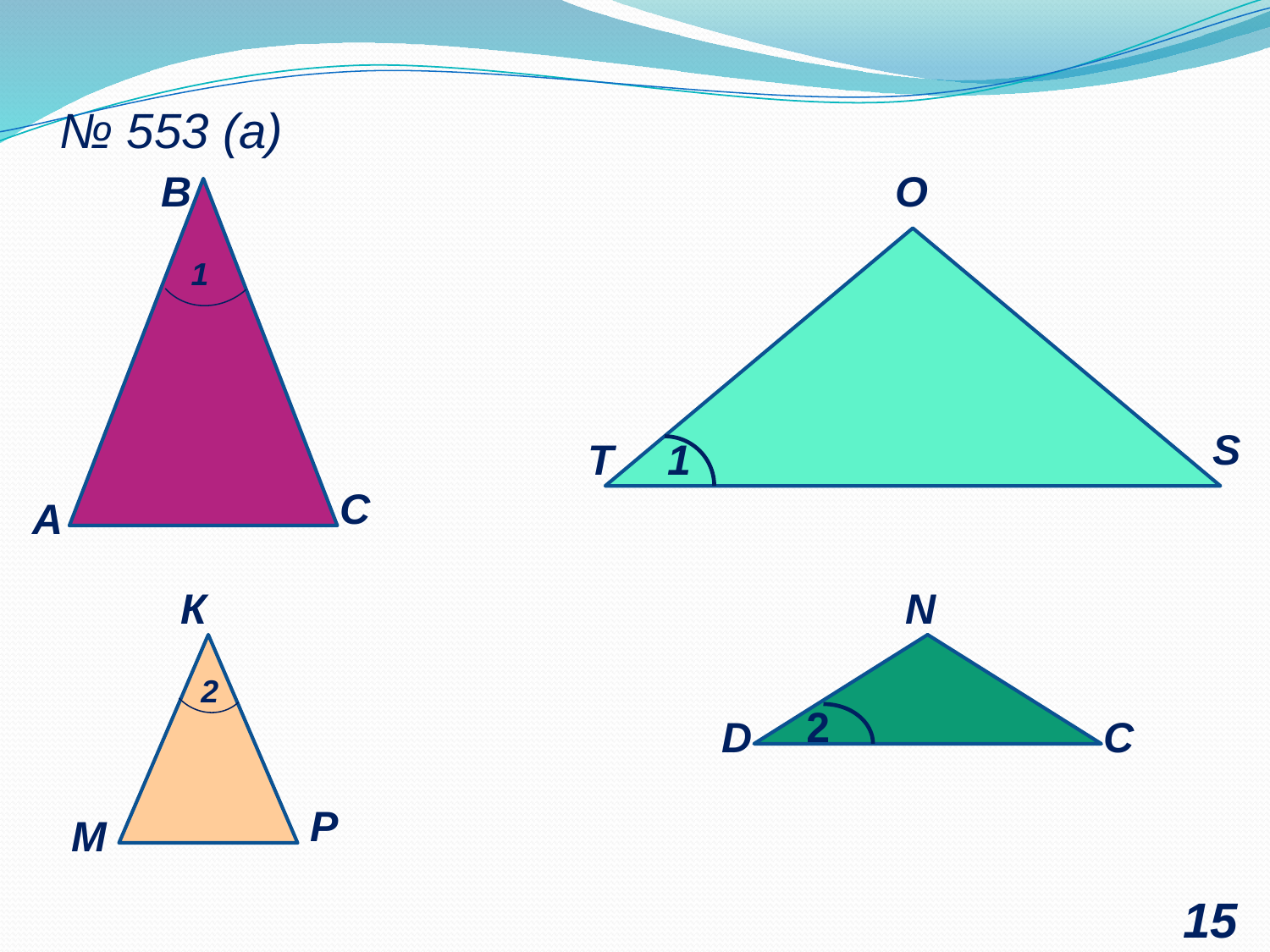

# № 553 (а)
В
О

1
S
Т
1

С
А
К
N

2
2
D

C
Р
М
15